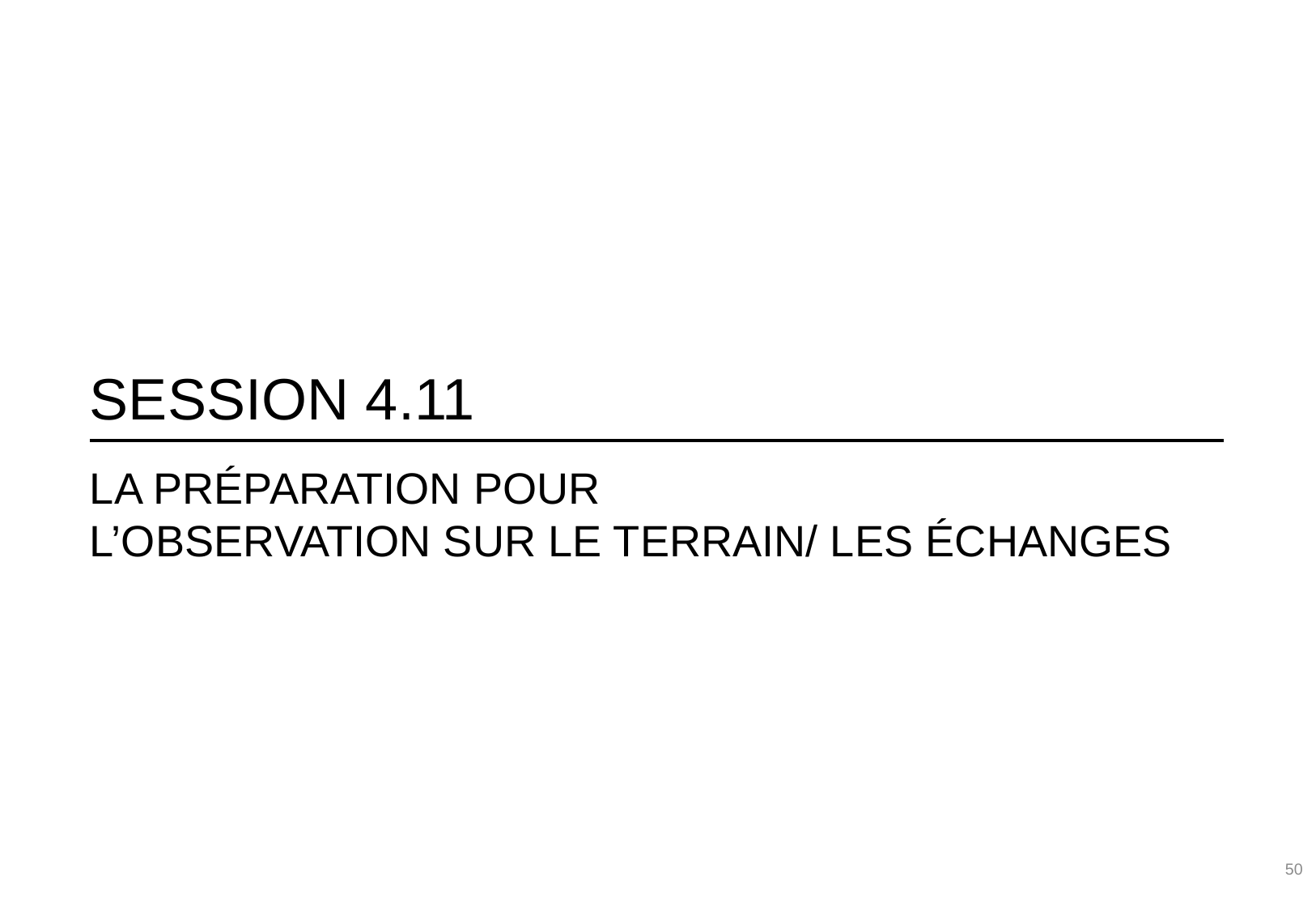

# Session 4.11
La préparation pour
l’observation sur le terrain/ les échanges
50